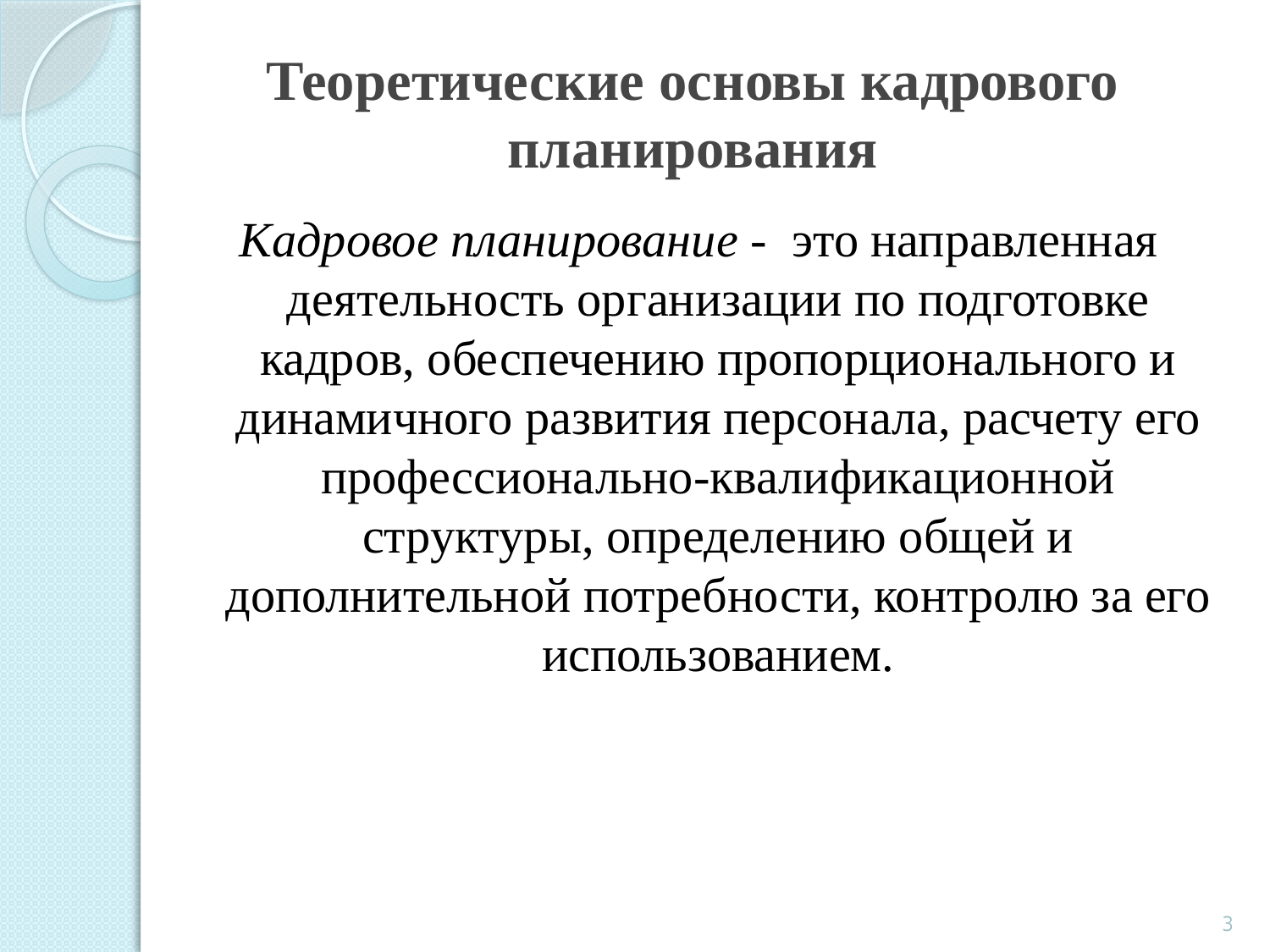

# Теоретические основы кадрового планирования
Кадровое планирование -  это направленная деятельность организации по подготовке кадров, обеспечению пропорционального и динамичного развития персонала, расчету его профессионально-квалификационной структуры, определению общей и дополнительной потребности, контролю за его использованием.
3